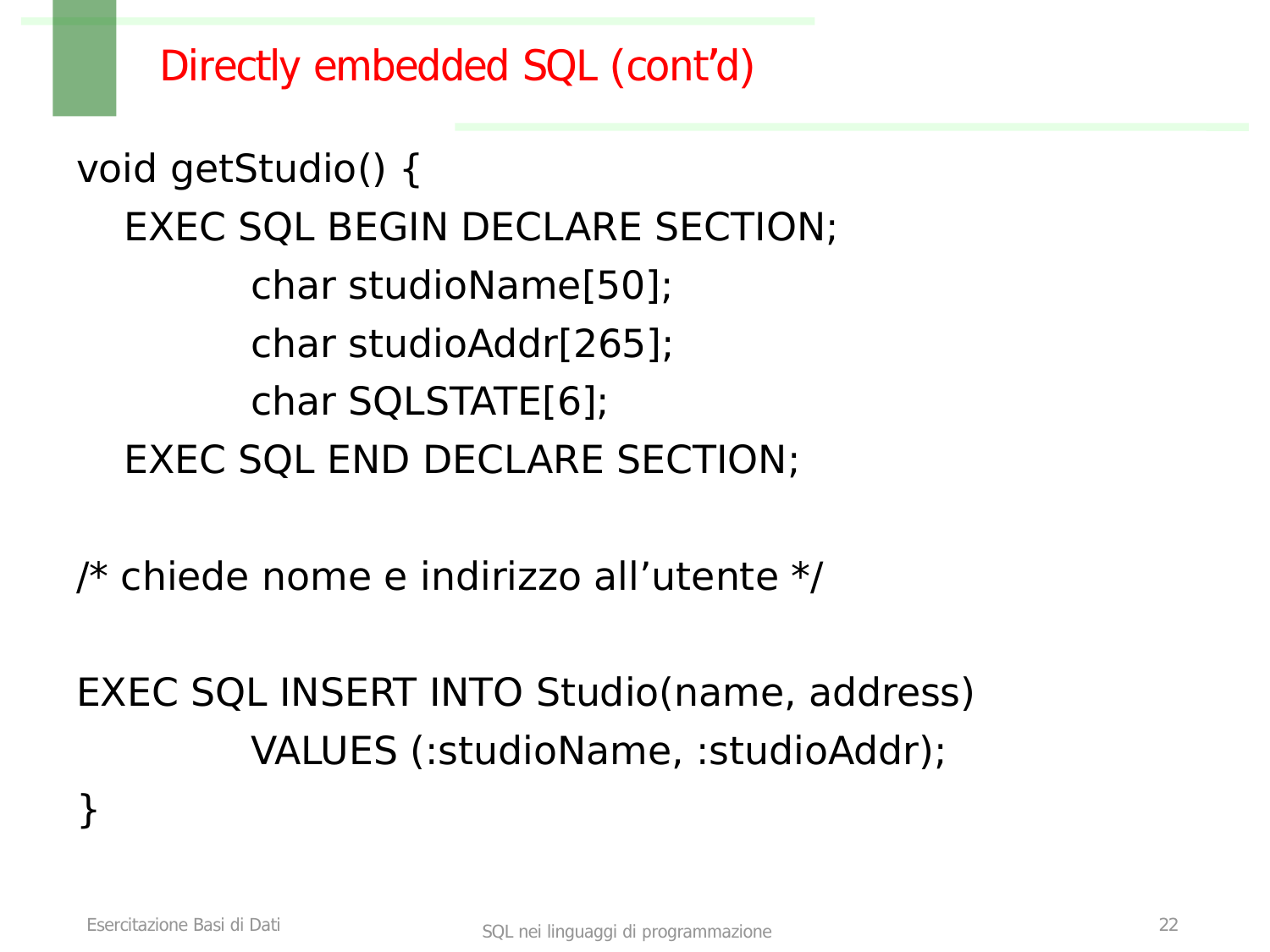

# Directly embedded SQL (cont’d)
void getStudio() {
	EXEC SQL BEGIN DECLARE SECTION;
		char studioName[50];
		char studioAddr[265];
		char SQLSTATE[6];
	EXEC SQL END DECLARE SECTION;

/* chiede nome e indirizzo all’utente */

EXEC SQL INSERT INTO Studio(name, address)
		VALUES (:studioName, :studioAddr);
}
SQL nei linguaggi di programmazione